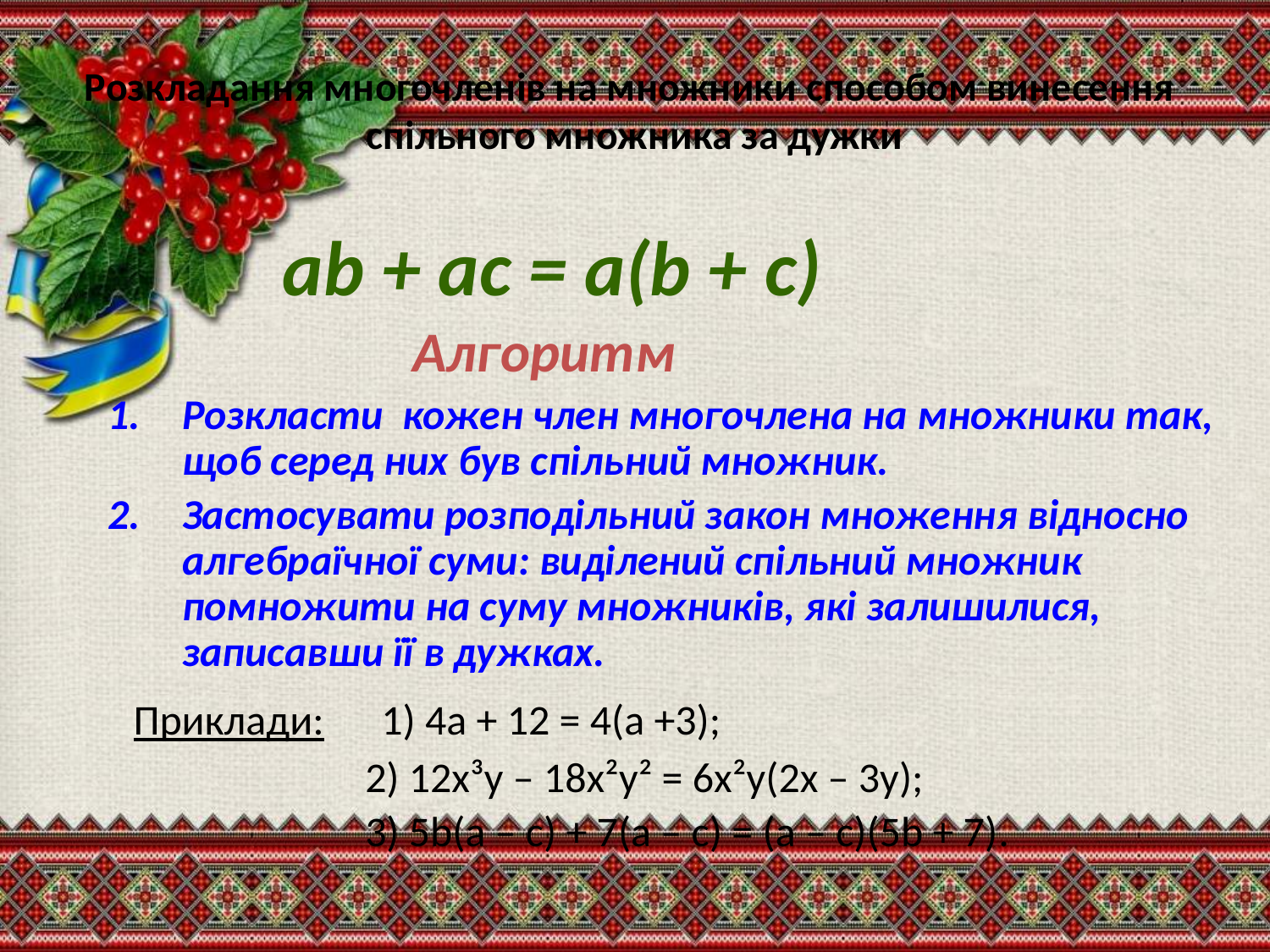

# Розкладання многочленів на множники способом винесення спільного множника за дужки
           ab + ac = a(b + c)
                        Алгоритм
Розкласти  кожен член многочлена на множники так, щоб серед них був спільний множник.
Застосувати розподільний закон множення відносно алгебраїчної суми: виділений спільний множник помножити на суму множників, які залишилися, записавши її в дужках.
  Приклади:      1) 4a + 12 = 4(a +3);
                           2) 12x³y – 18x²y² = 6x²y(2x – 3y);
                           3) 5b(a – c) + 7(a – c) = (a – c)(5b + 7).